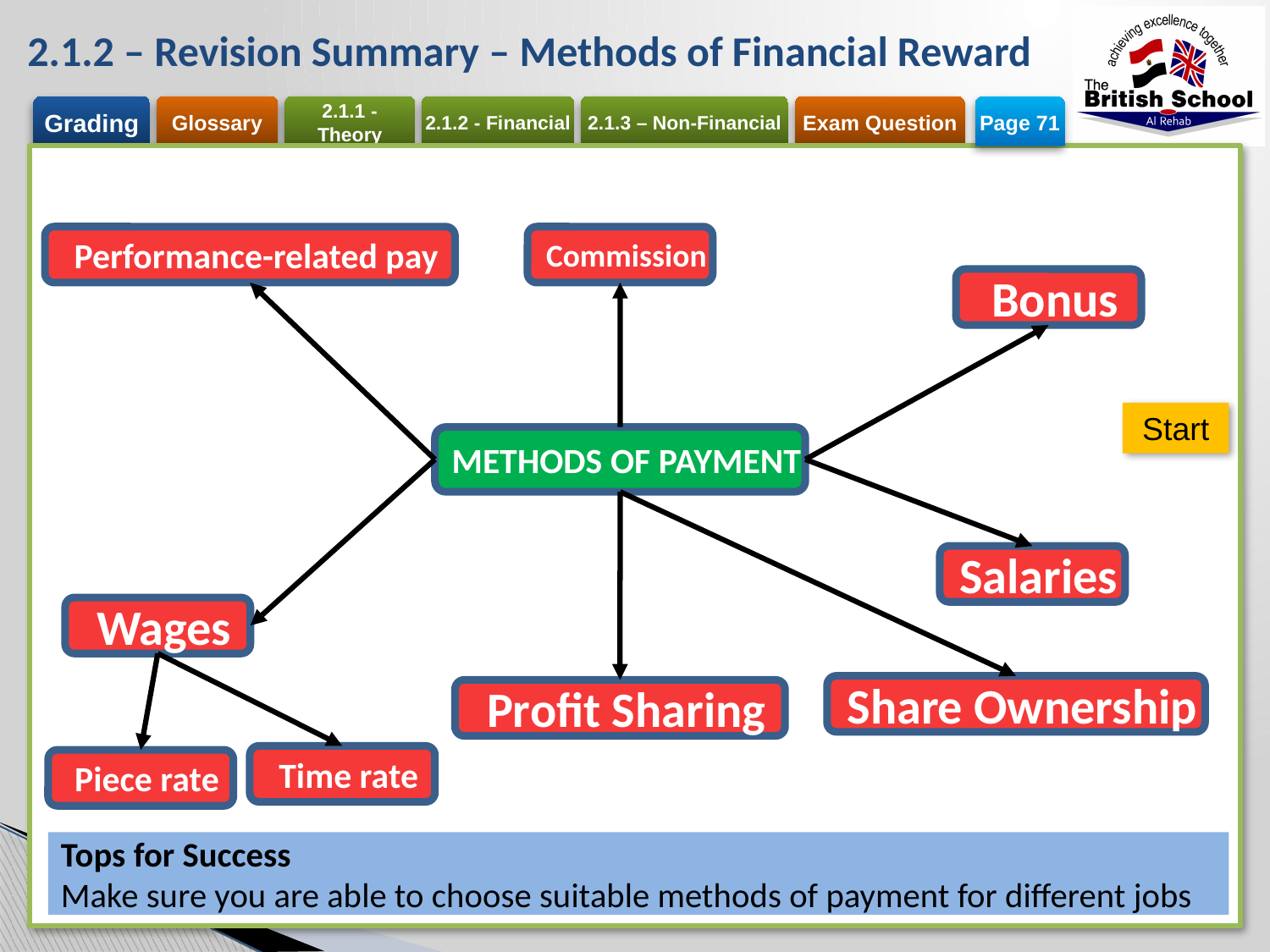

# 2.1.2 – Revision Summary – Methods of Financial Reward
Page 71
Performance-related pay
Commission
Bonus
Start
METHODS OF PAYMENT
Wages
Salaries
Profit Sharing
Share Ownership
Piece rate
Time rate
Tops for Success
Make sure you are able to choose suitable methods of payment for different jobs